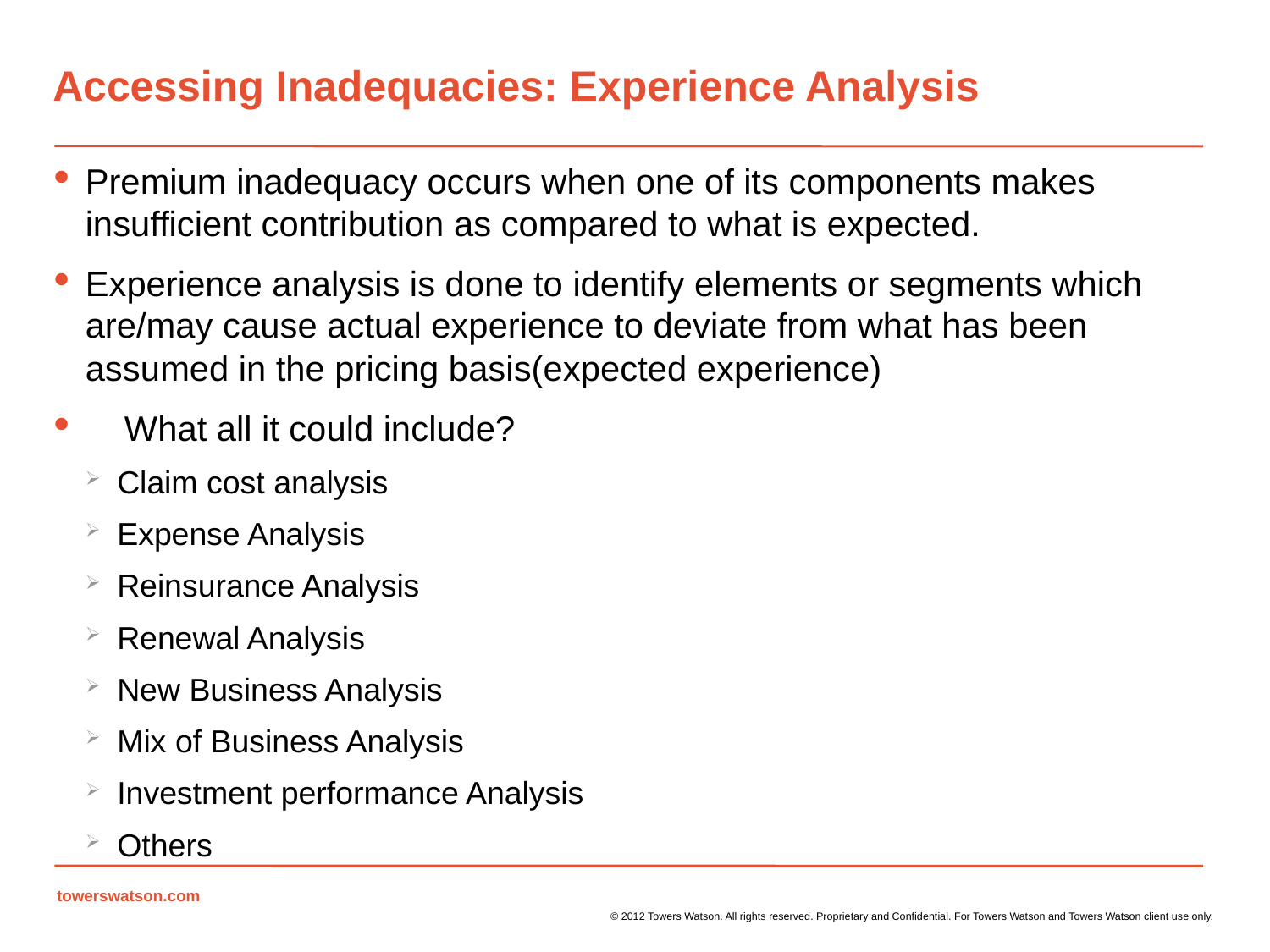

# Accessing Inadequacies: Experience Analysis
Premium inadequacy occurs when one of its components makes insufficient contribution as compared to what is expected.
Experience analysis is done to identify elements or segments which are/may cause actual experience to deviate from what has been assumed in the pricing basis(expected experience)
    What all it could include?
Claim cost analysis
Expense Analysis
Reinsurance Analysis
Renewal Analysis
New Business Analysis
Mix of Business Analysis
Investment performance Analysis
Others